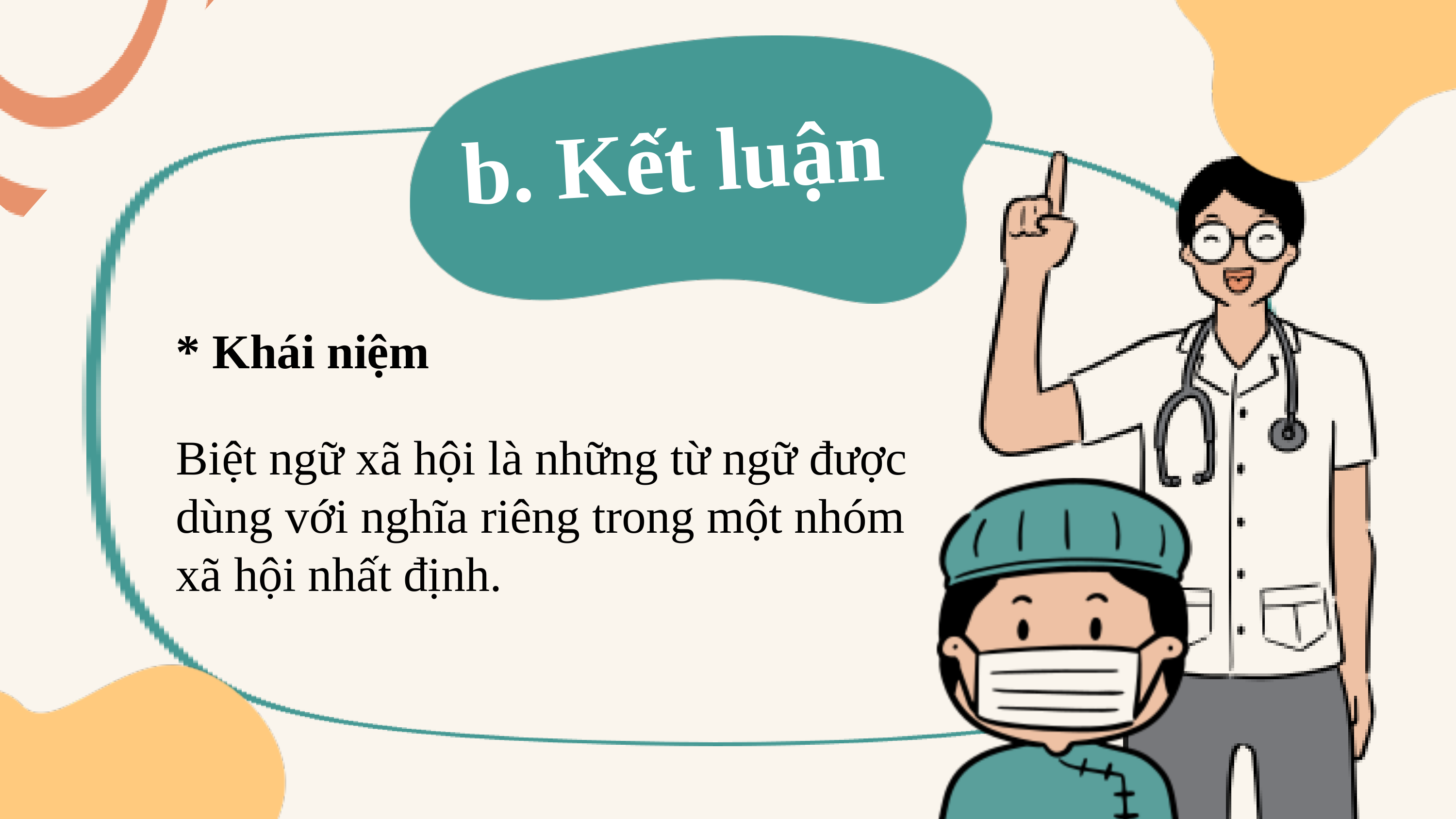

b. Kết luận

* Khái niệm
Biệt ngữ xã hội là những từ ngữ được dùng với nghĩa riêng trong một nhóm xã hội nhất định.